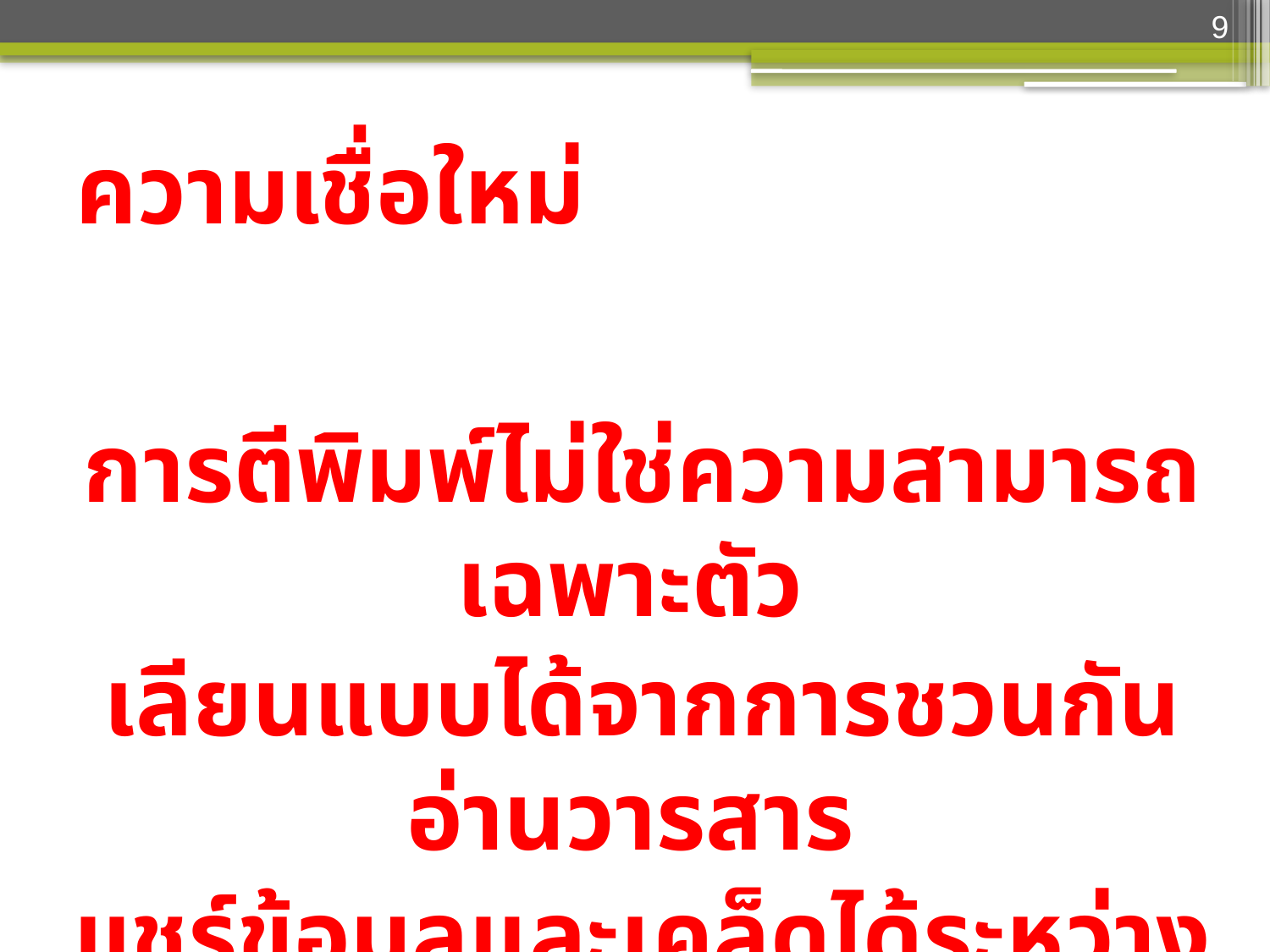

9
# ความเชื่อใหม่

การตีพิมพ์ไม่ใช่ความสามารถเฉพาะตัว
เลียนแบบได้จากการชวนกันอ่านวารสาร
แชร์ข้อมูลและเคล็ดได้ระหว่างกัลยาณมิตร